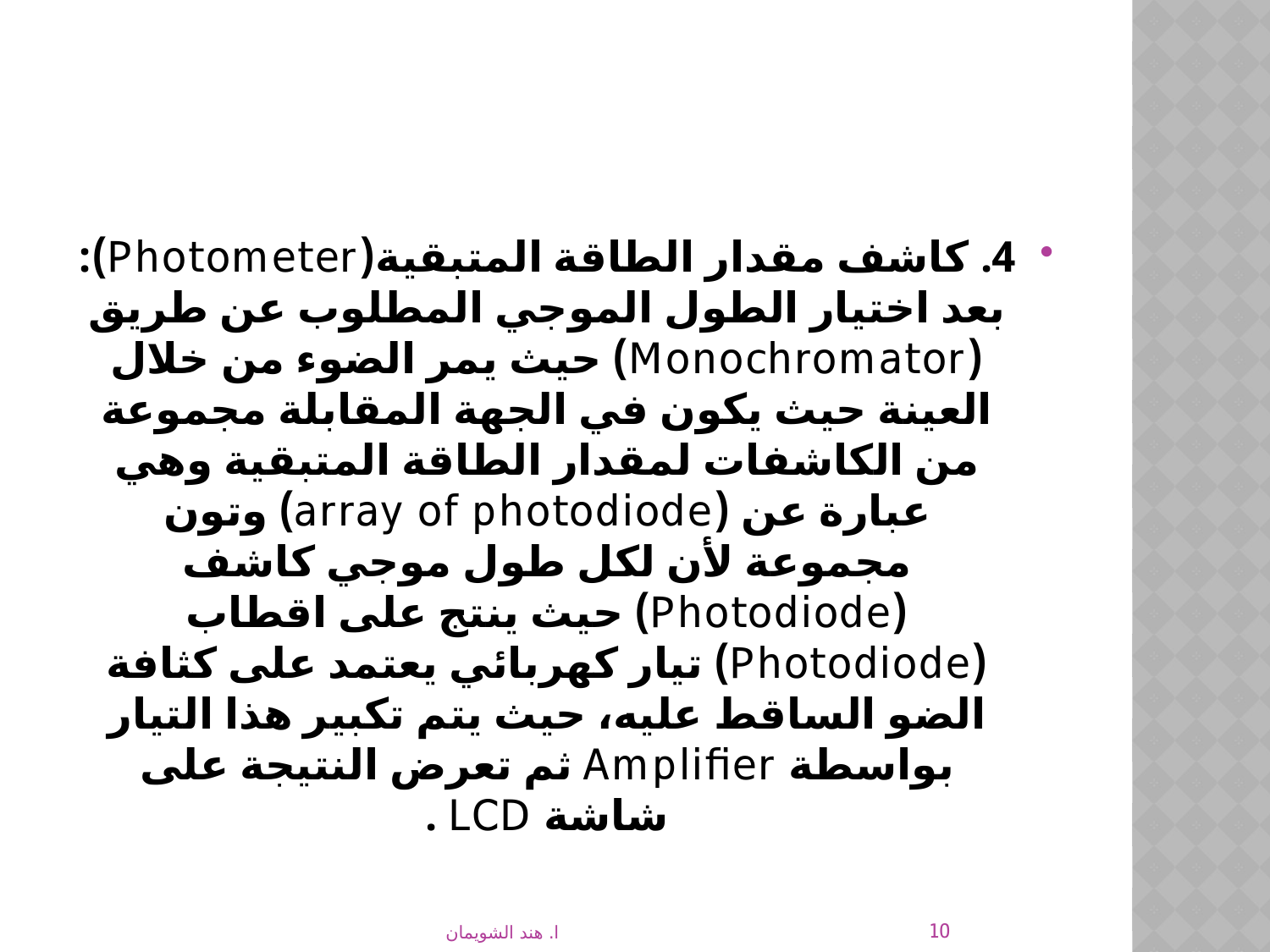

4. كاشف مقدار الطاقة المتبقية(Photometer):
بعد اختيار الطول الموجي المطلوب عن طريق (Monochromator) حيث يمر الضوء من خلال العينة حيث يكون في الجهة المقابلة مجموعة من الكاشفات لمقدار الطاقة المتبقية وهي عبارة عن (array of photodiode) وتون مجموعة لأن لكل طول موجي كاشف (Photodiode) حيث ينتج على اقطاب (Photodiode) تيار كهربائي يعتمد على كثافة الضو الساقط عليه، حيث يتم تكبير هذا التيار بواسطة Amplifier ثم تعرض النتيجة على شاشة LCD .

10
ا. هند الشويمان